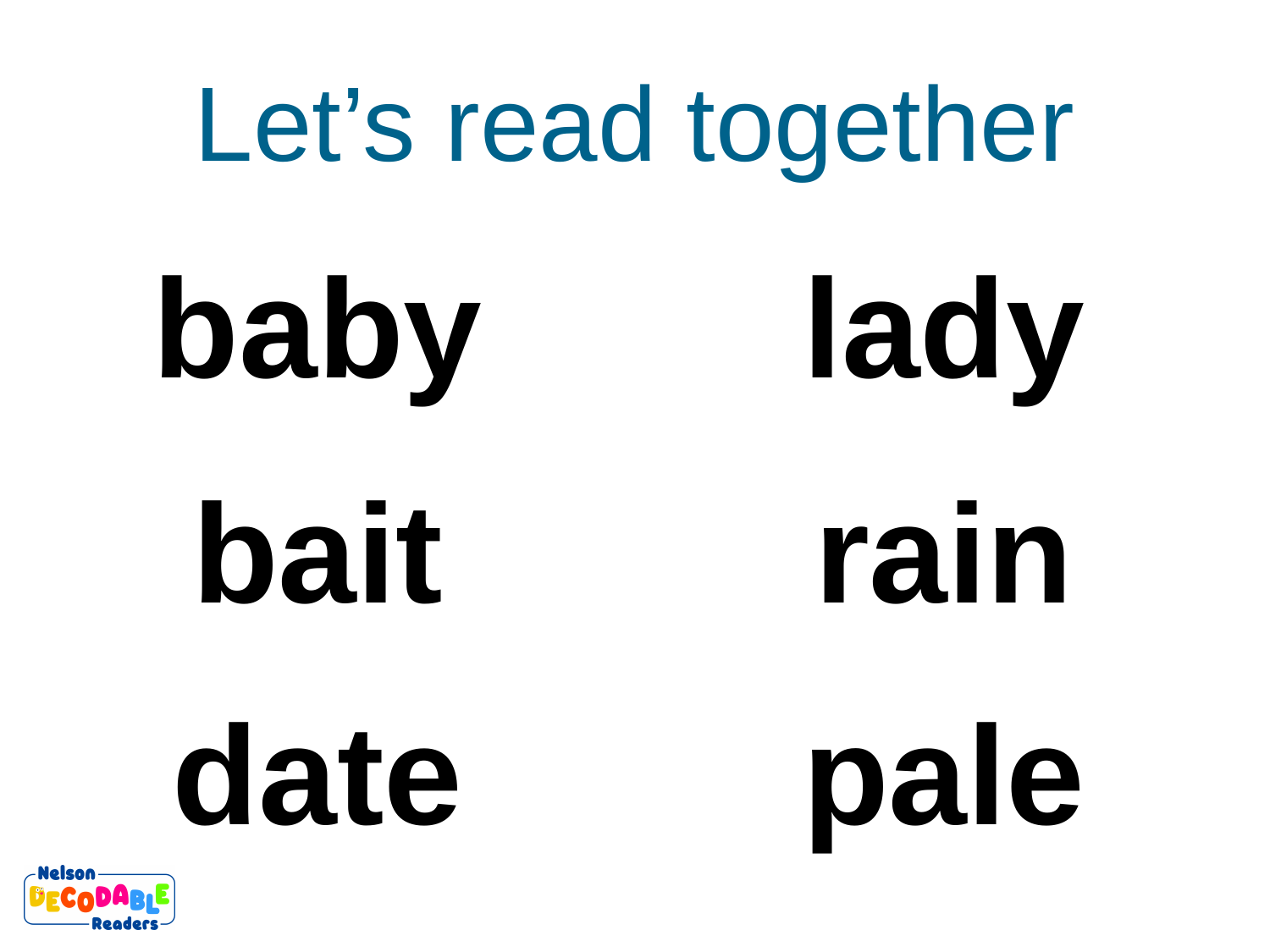

Let’s read together
baby
lady
bait
rain
pale
date